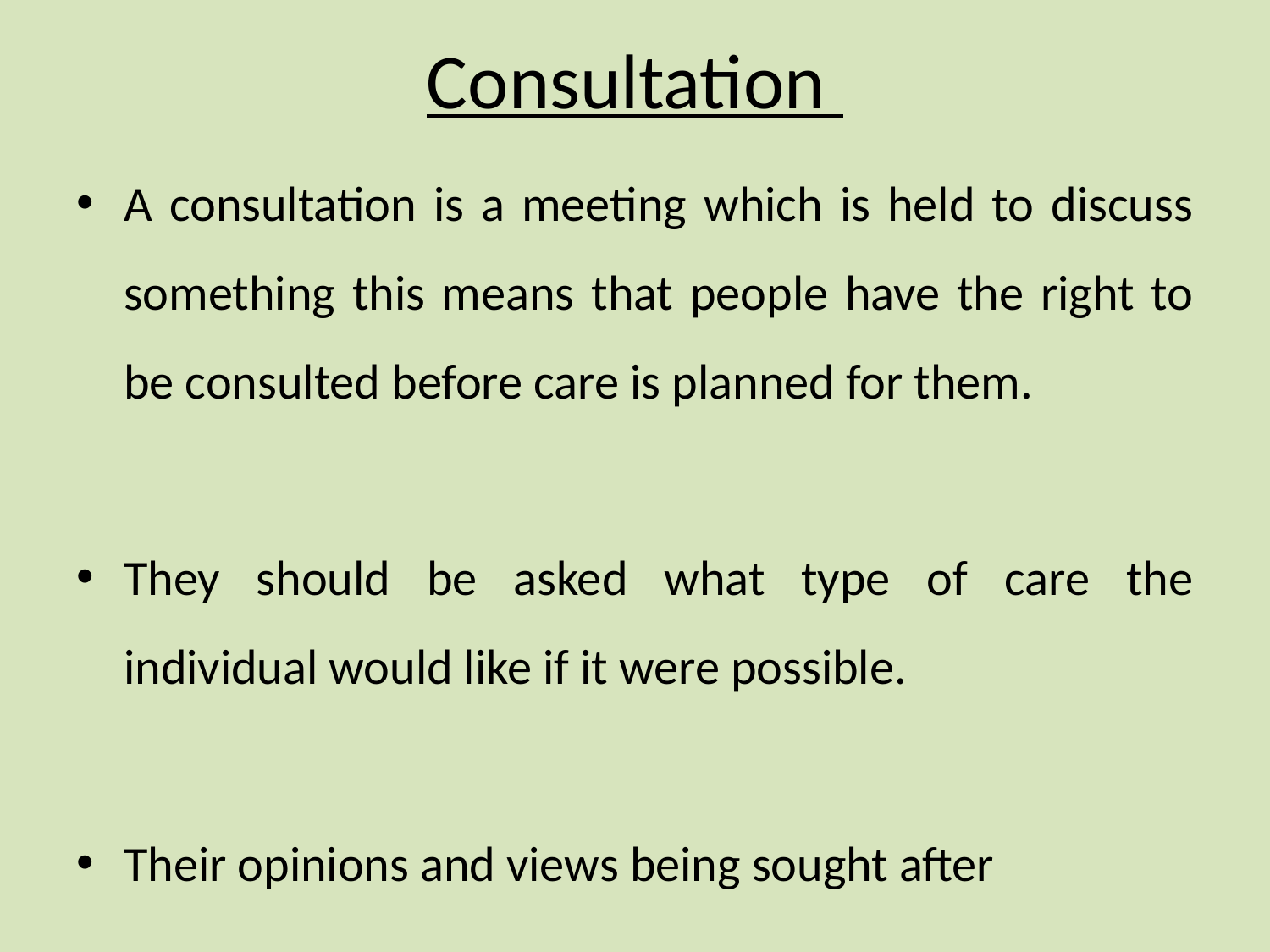

# Consultation
A consultation is a meeting which is held to discuss something this means that people have the right to be consulted before care is planned for them.

They should be asked what type of care the individual would like if it were possible.

Their opinions and views being sought after